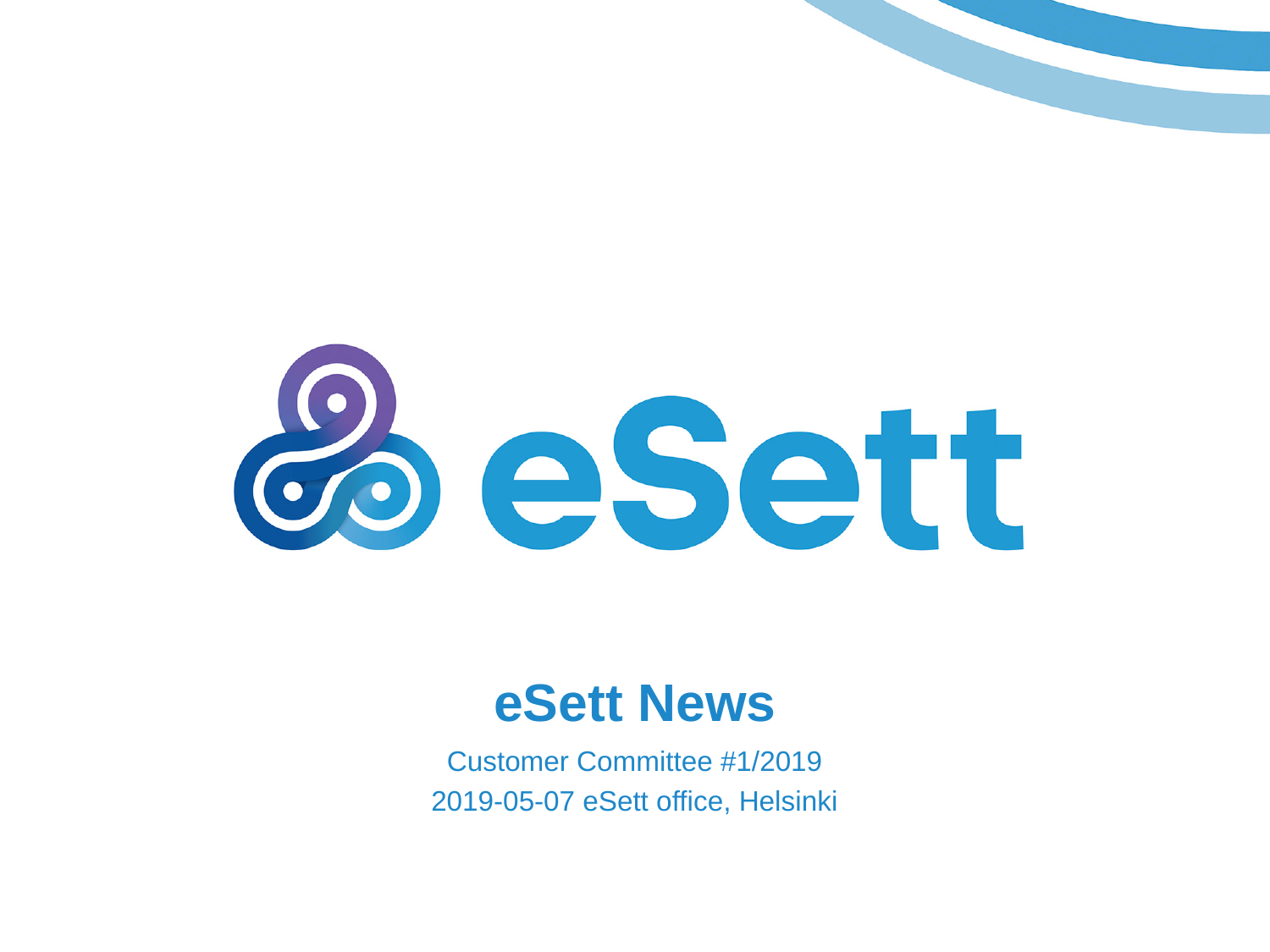

# eSett News
Customer Committee #1/2019
2019-05-07 eSett office, Helsinki